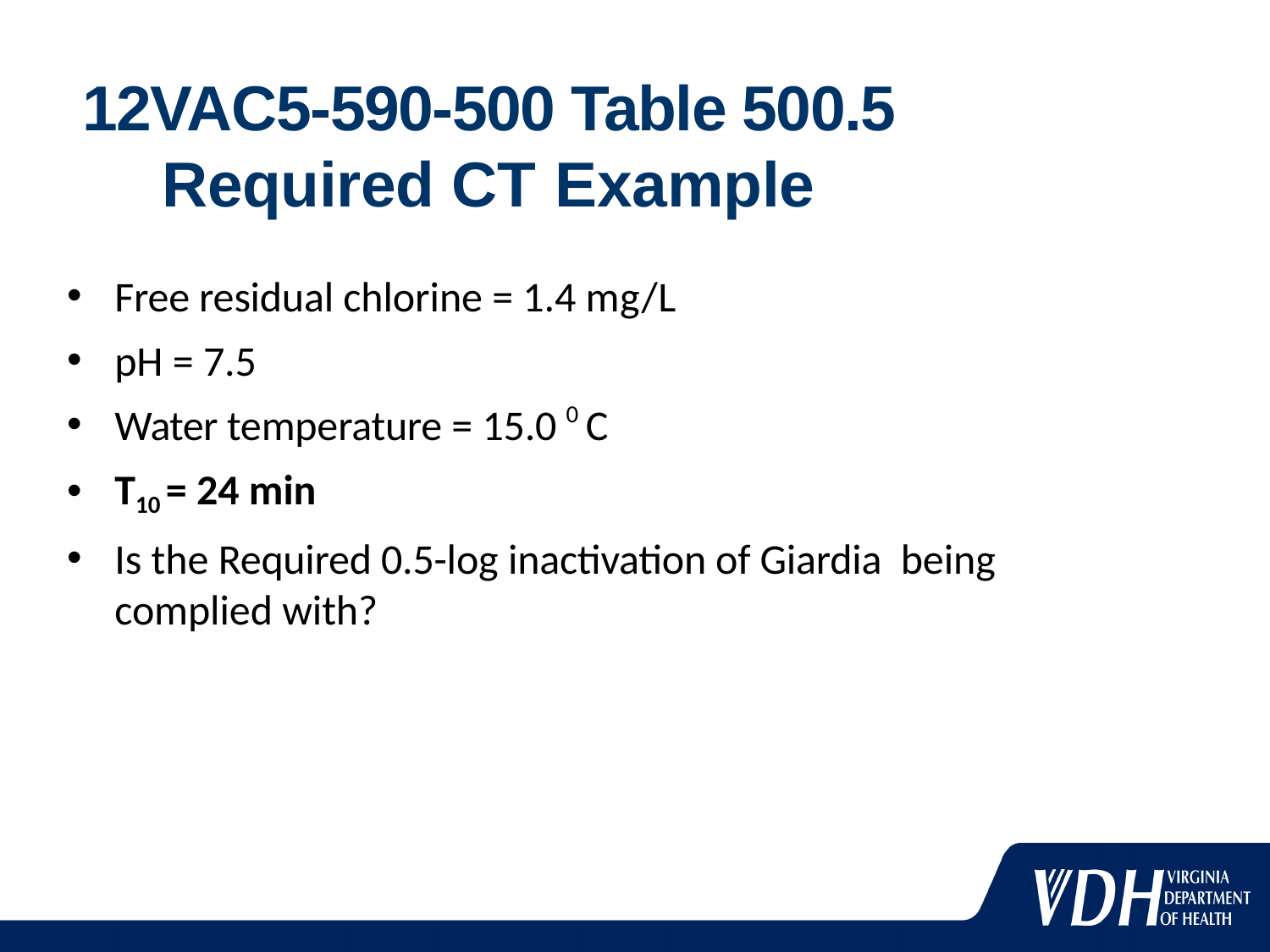

# 12VAC5-590-500 Table 500.5 Required CT Example
Free residual chlorine = 1.4 mg/L
pH = 7.5
Water temperature = 15.0 0 C
T10	= 24 min
Is the Required 0.5-log inactivation of Giardia  being complied with?